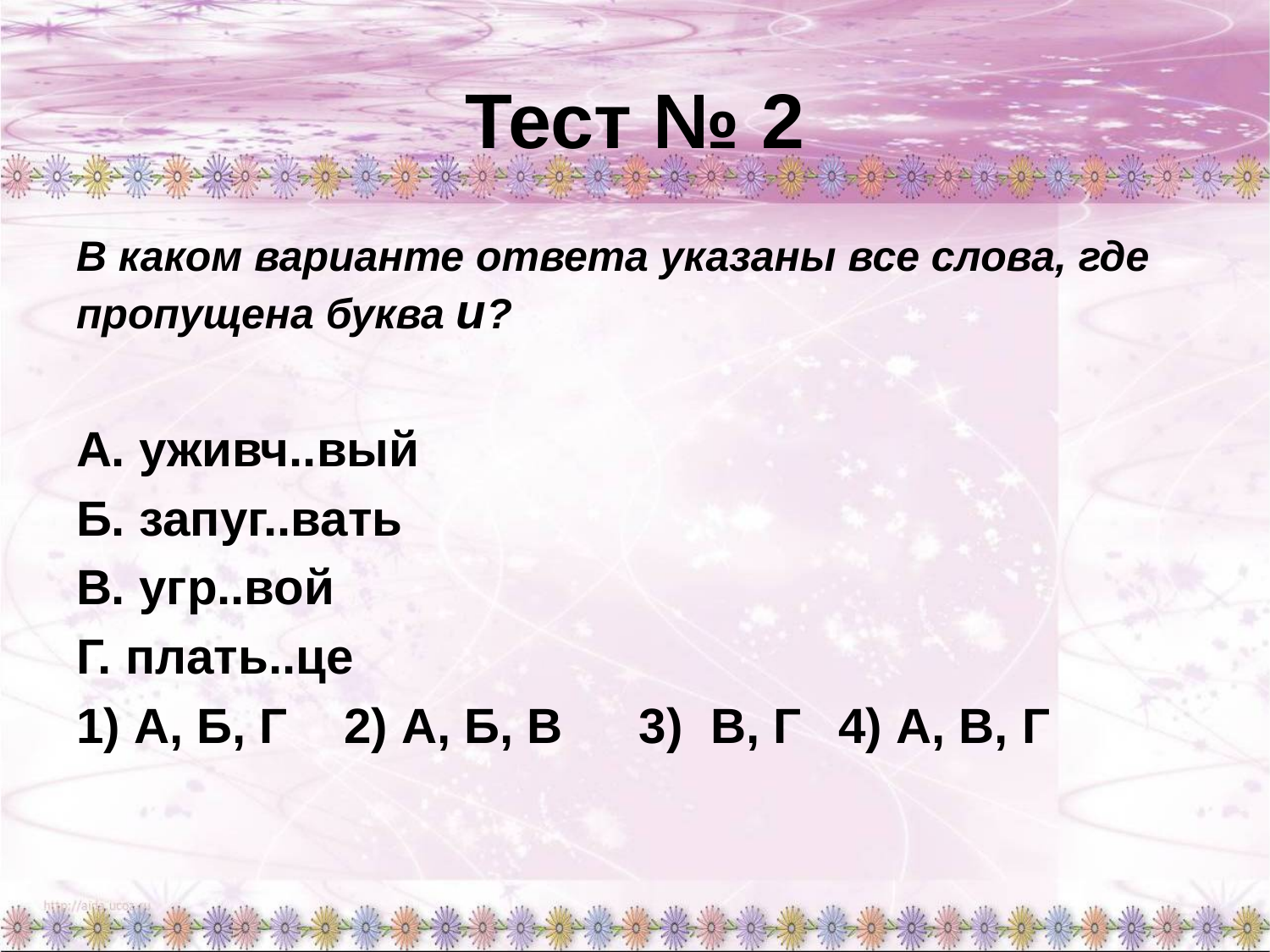

# Тест № 2
В каком варианте ответа указаны все слова, где пропущена буква и?

А. уживч..вый
Б. запуг..вать
В. угр..вой
Г. плать..це
1) А, Б, Г	 2) А, Б, В	    3)  В, Г	4) А, В, Г